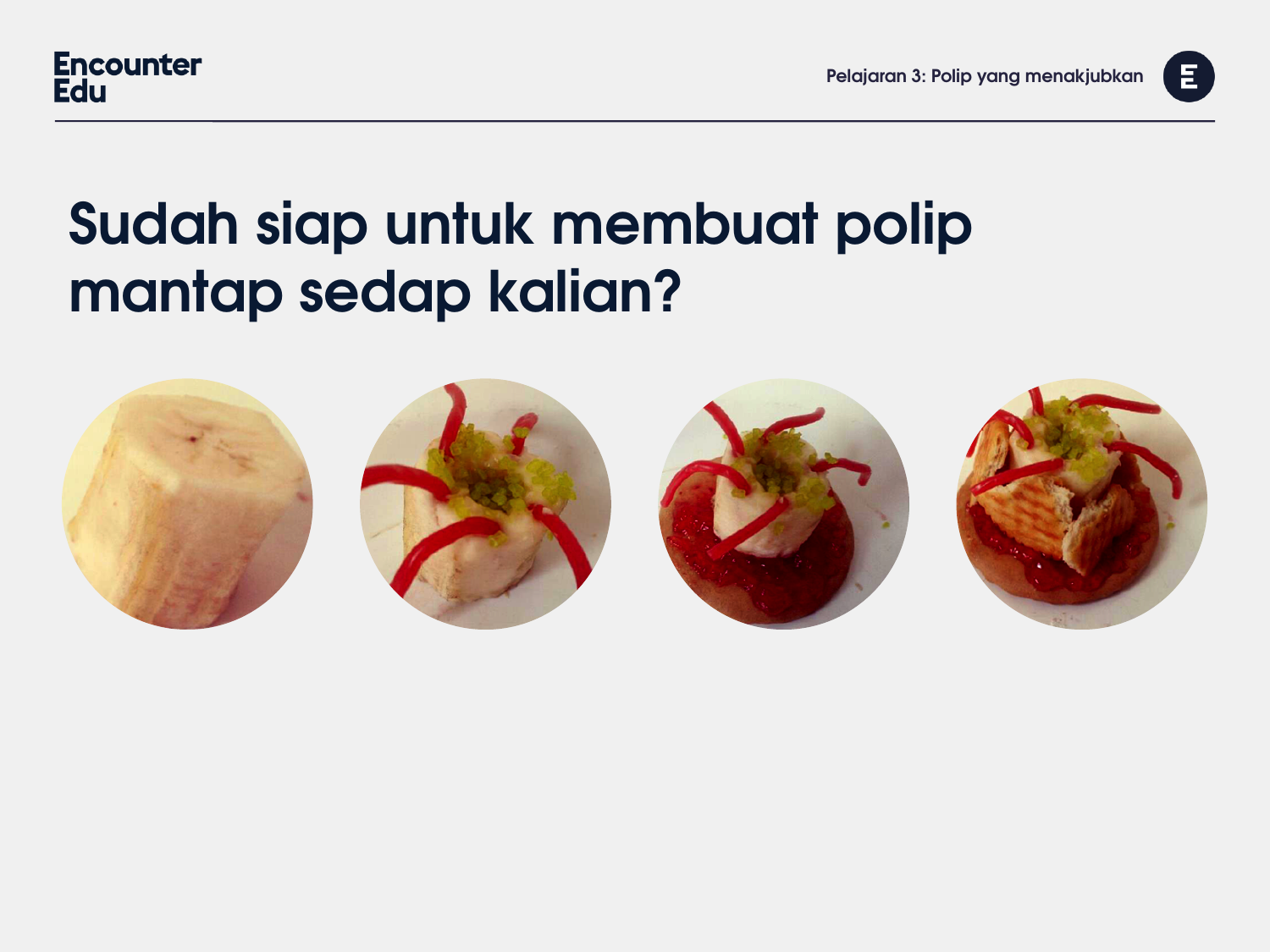

# Pelajaran 3: Polip yang menakjubkan
Sudah siap untuk membuat polip mantap sedap kalian?